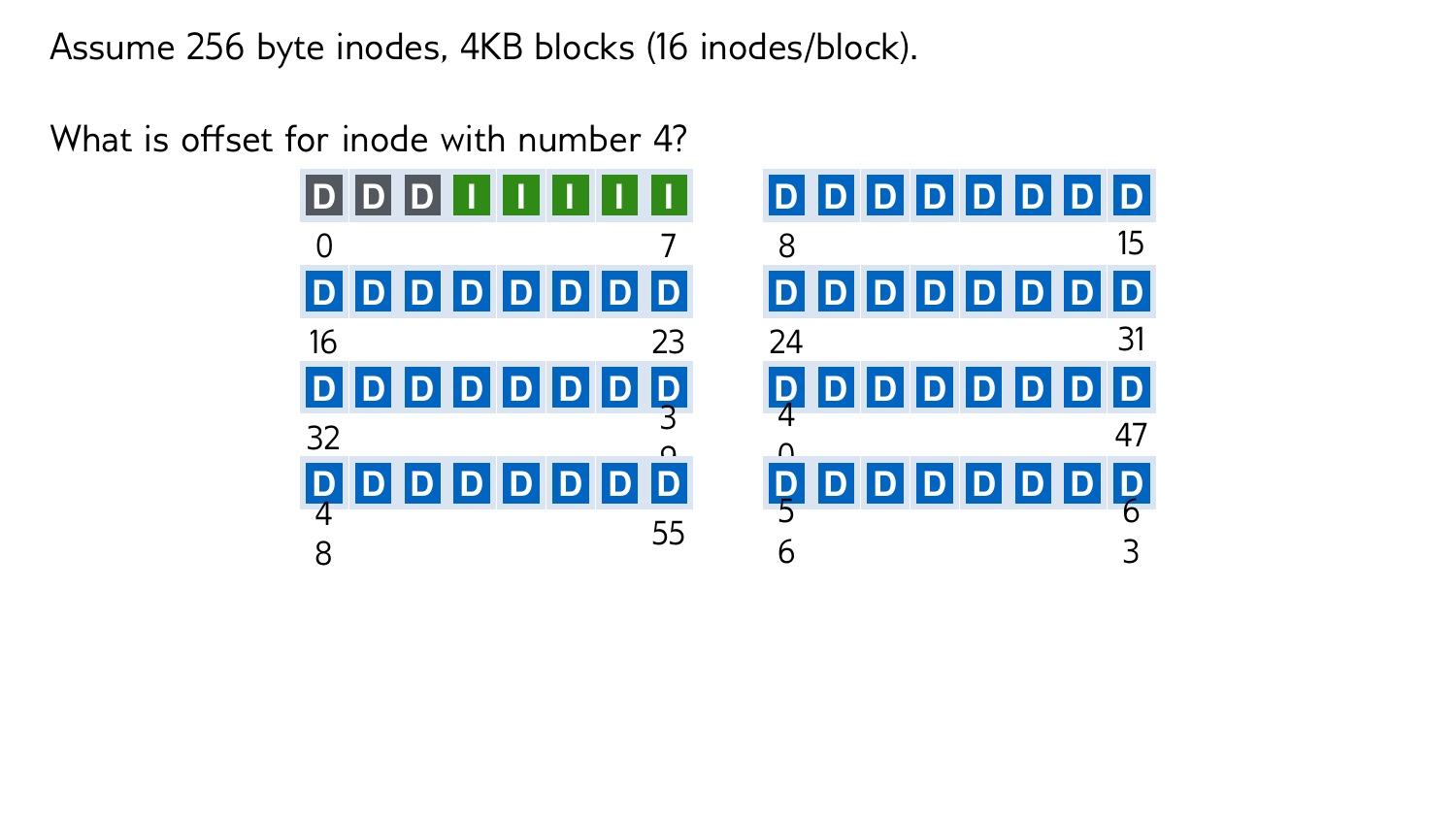

Assume 256 byte inodes, 4KB blocks (16 inodes/block).
What is offset for inode with number 4?

D
D
D
I
I
I
I
I
D
D
D
D
D
D
D
D
15
0
7
8
D
D
D
D
D
D
D
D
D
D
D
D
D
D
D
D
31
16
23
24
D
D
D
D
D
D
D
D
D
D
D
D
D
D
D
D
40
47
32
39
D
D
D
D
D
D
D
D
D
D
D
D
D
D
D
D
56
63
48
55